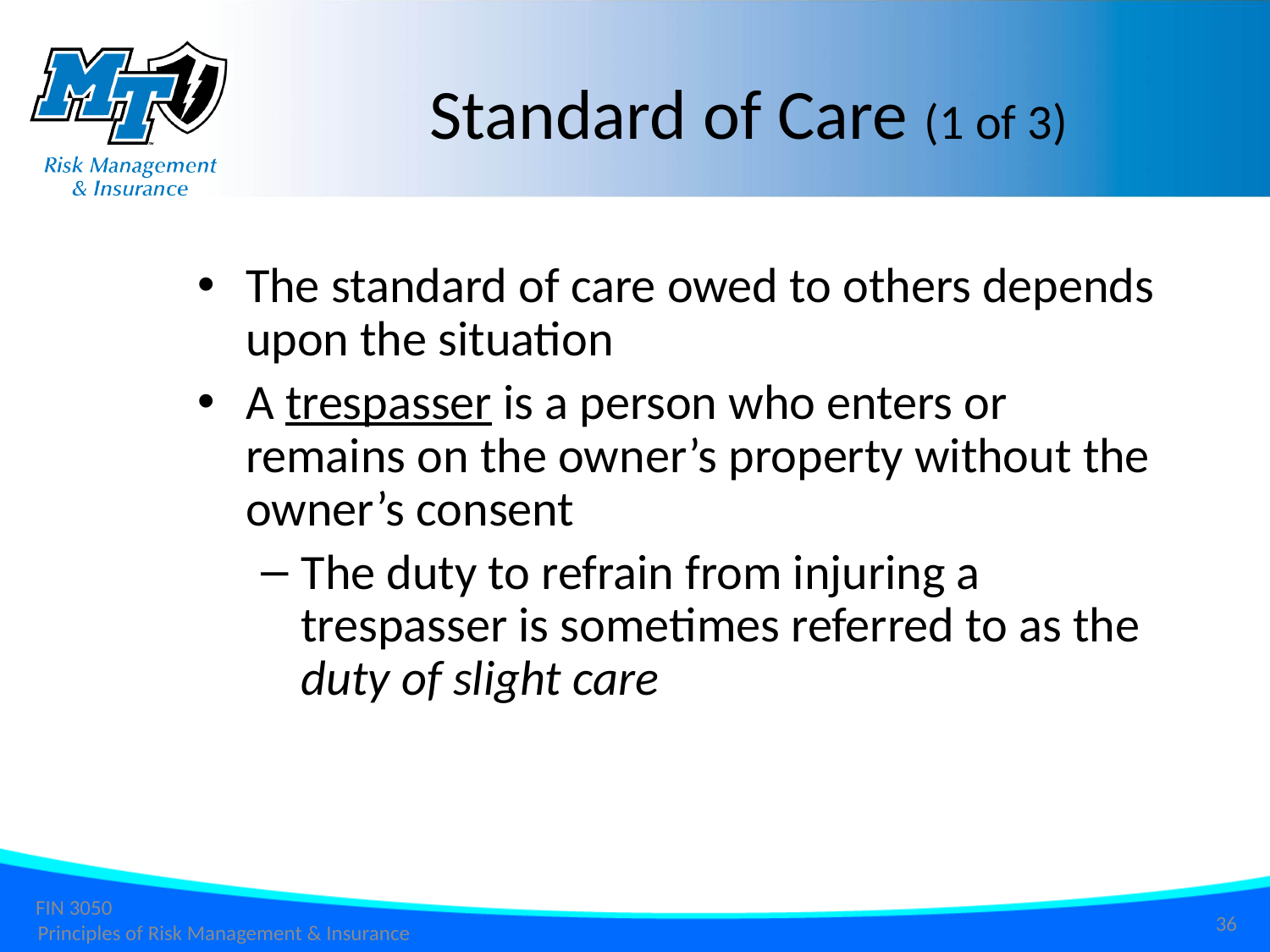

Standard of Care (1 of 3)
The standard of care owed to others depends upon the situation
A trespasser is a person who enters or remains on the owner’s property without the owner’s consent
The duty to refrain from injuring a trespasser is sometimes referred to as the duty of slight care

36